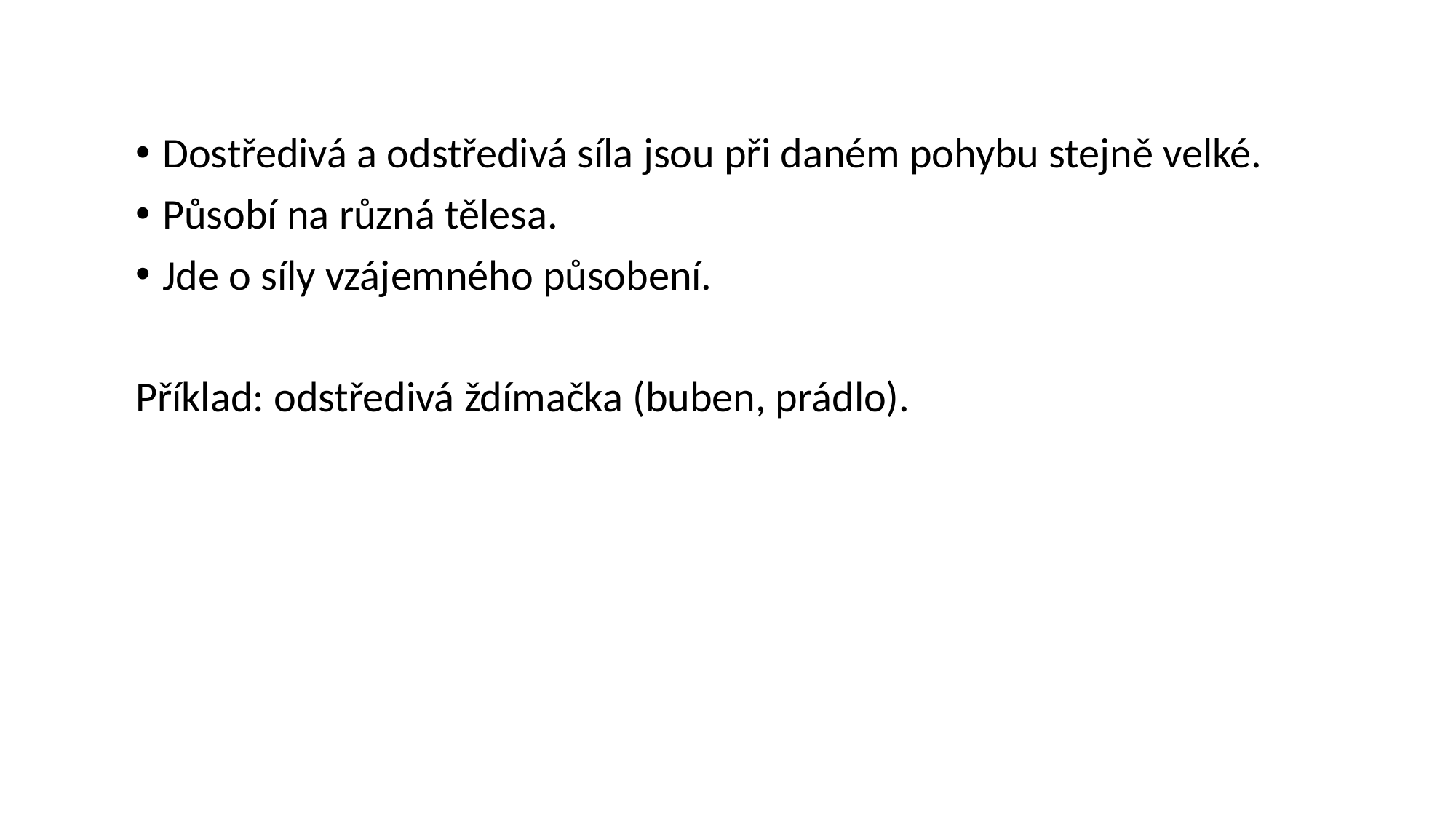

Dostředivá a odstředivá síla jsou při daném pohybu stejně velké.
Působí na různá tělesa.
Jde o síly vzájemného působení.

Příklad: odstředivá ždímačka (buben, prádlo).